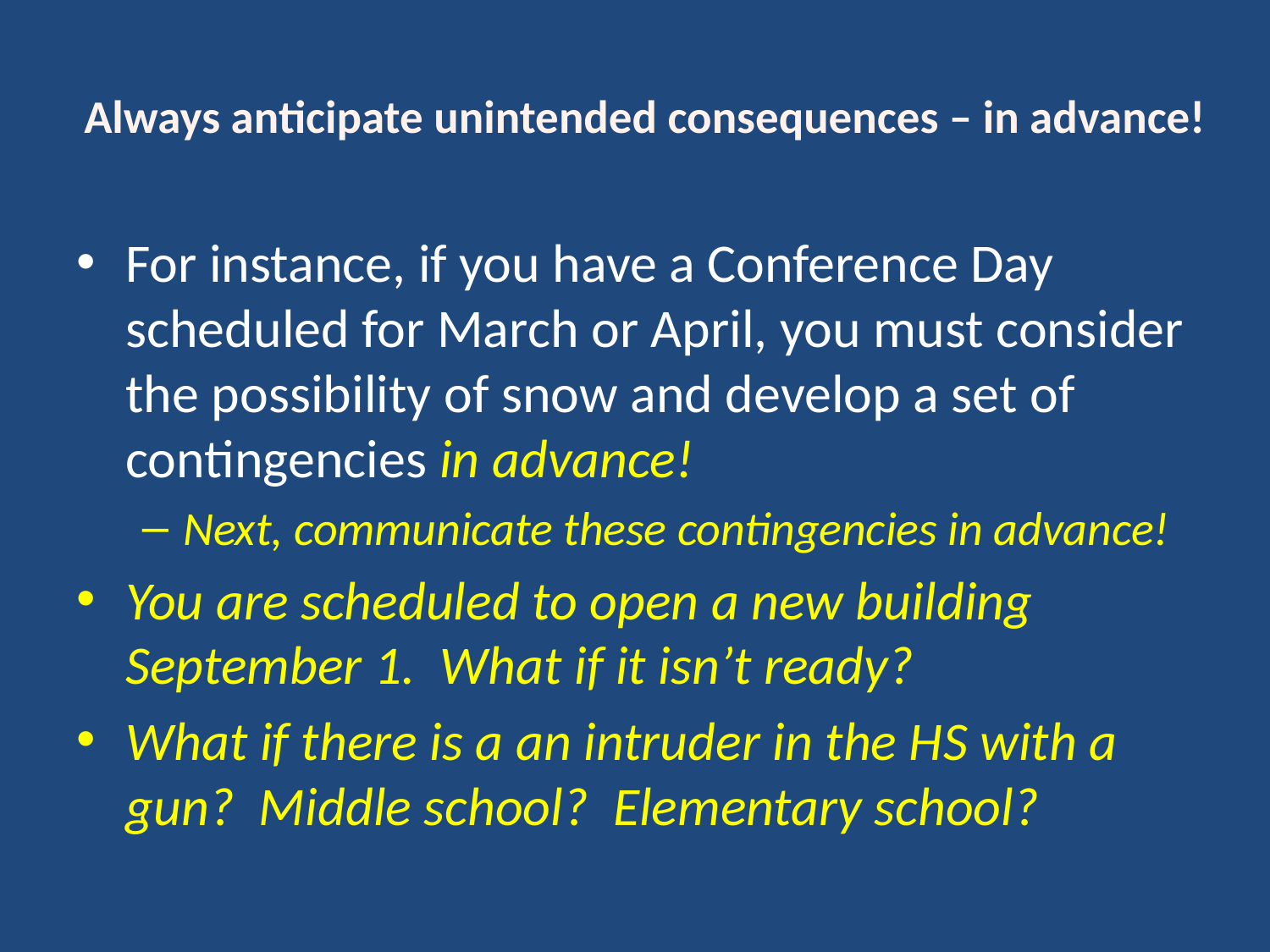

# Always anticipate unintended consequences – in advance!
For instance, if you have a Conference Day scheduled for March or April, you must consider the possibility of snow and develop a set of contingencies in advance!
Next, communicate these contingencies in advance!
You are scheduled to open a new building September 1.  What if it isn’t ready?
What if there is a an intruder in the HS with a gun?  Middle school?  Elementary school?